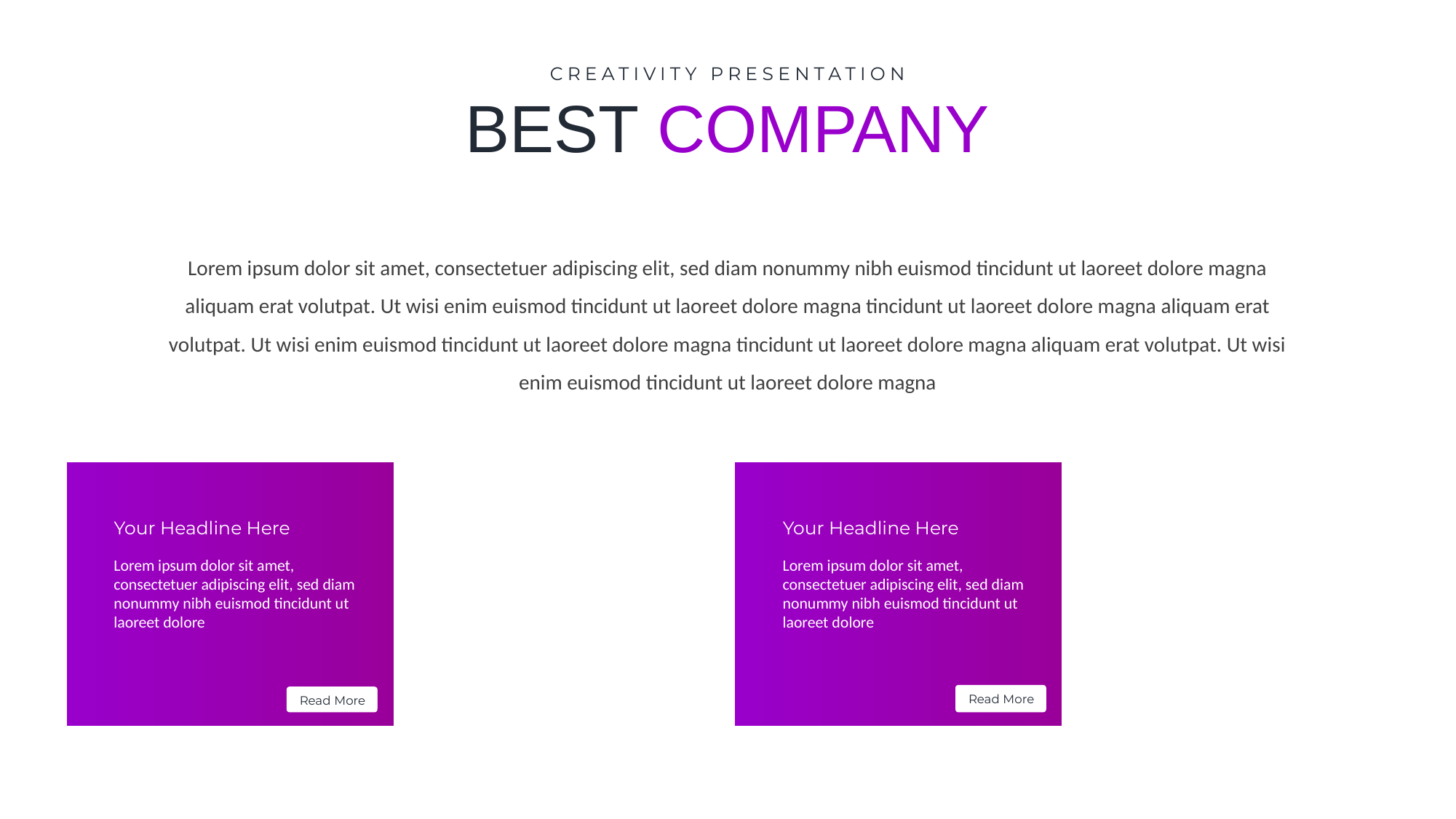

CREATIVITY PRESENTATION
BEST COMPANY
Lorem ipsum dolor sit amet, consectetuer adipiscing elit, sed diam nonummy nibh euismod tincidunt ut laoreet dolore magna aliquam erat volutpat. Ut wisi enim euismod tincidunt ut laoreet dolore magna tincidunt ut laoreet dolore magna aliquam erat volutpat. Ut wisi enim euismod tincidunt ut laoreet dolore magna tincidunt ut laoreet dolore magna aliquam erat volutpat. Ut wisi enim euismod tincidunt ut laoreet dolore magna

Your Headline Here
Your Headline Here
Lorem ipsum dolor sit amet, consectetuer adipiscing elit, sed diam nonummy nibh euismod tincidunt ut laoreet dolore
Lorem ipsum dolor sit amet, consectetuer adipiscing elit, sed diam nonummy nibh euismod tincidunt ut laoreet dolore

Read More

Read More